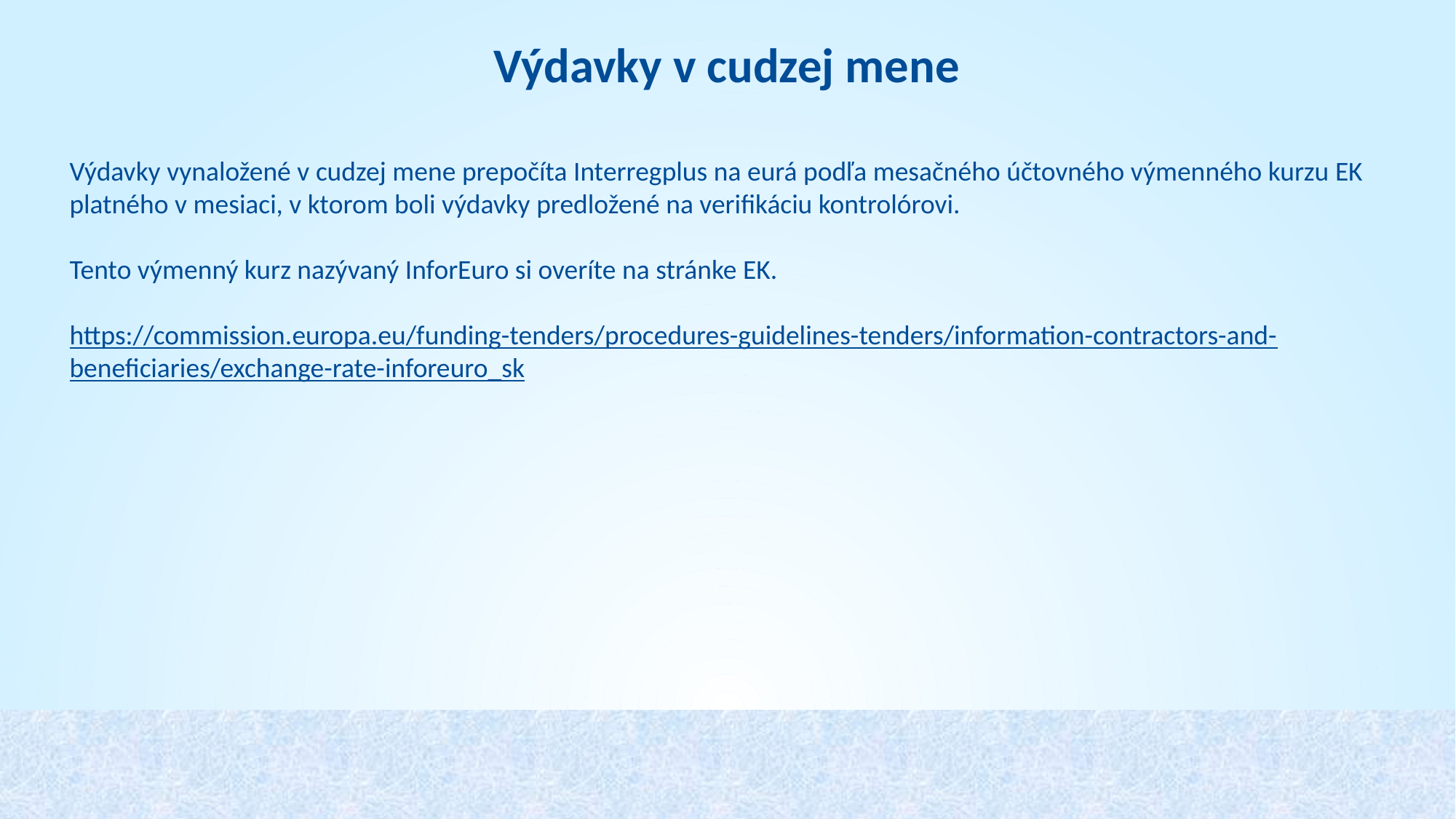

Výdavky v cudzej mene
Výdavky vynaložené v cudzej mene prepočíta Interregplus na eurá podľa mesačného účtovného výmenného kurzu EK platného v mesiaci, v ktorom boli výdavky predložené na verifikáciu kontrolórovi.

Tento výmenný kurz nazývaný InforEuro si overíte na stránke EK.

https://commission.europa.eu/funding-tenders/procedures-guidelines-tenders/information-contractors-and-beneficiaries/exchange-rate-inforeuro_sk